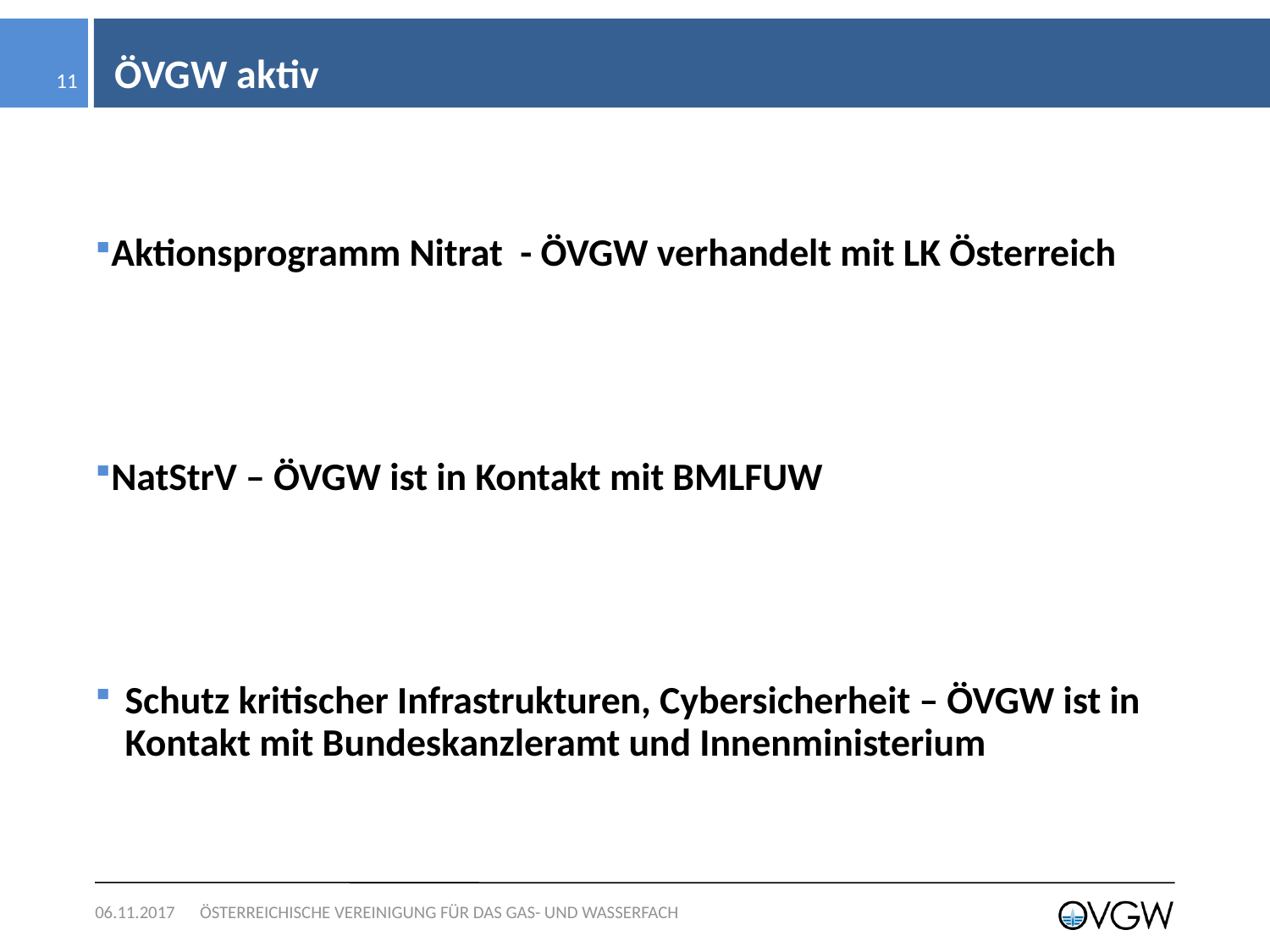

# ÖVGW aktiv
11

Aktionsprogramm Nitrat  - ÖVGW verhandelt mit LK Österreich

NatStrV – ÖVGW ist in Kontakt mit BMLFUW

Schutz kritischer Infrastrukturen, Cybersicherheit – ÖVGW ist in Kontakt mit Bundeskanzleramt und Innenministerium
06.11.2017
ÖSTERREICHISCHE VEREINIGUNG FÜR DAS GAS- UND WASSERFACH